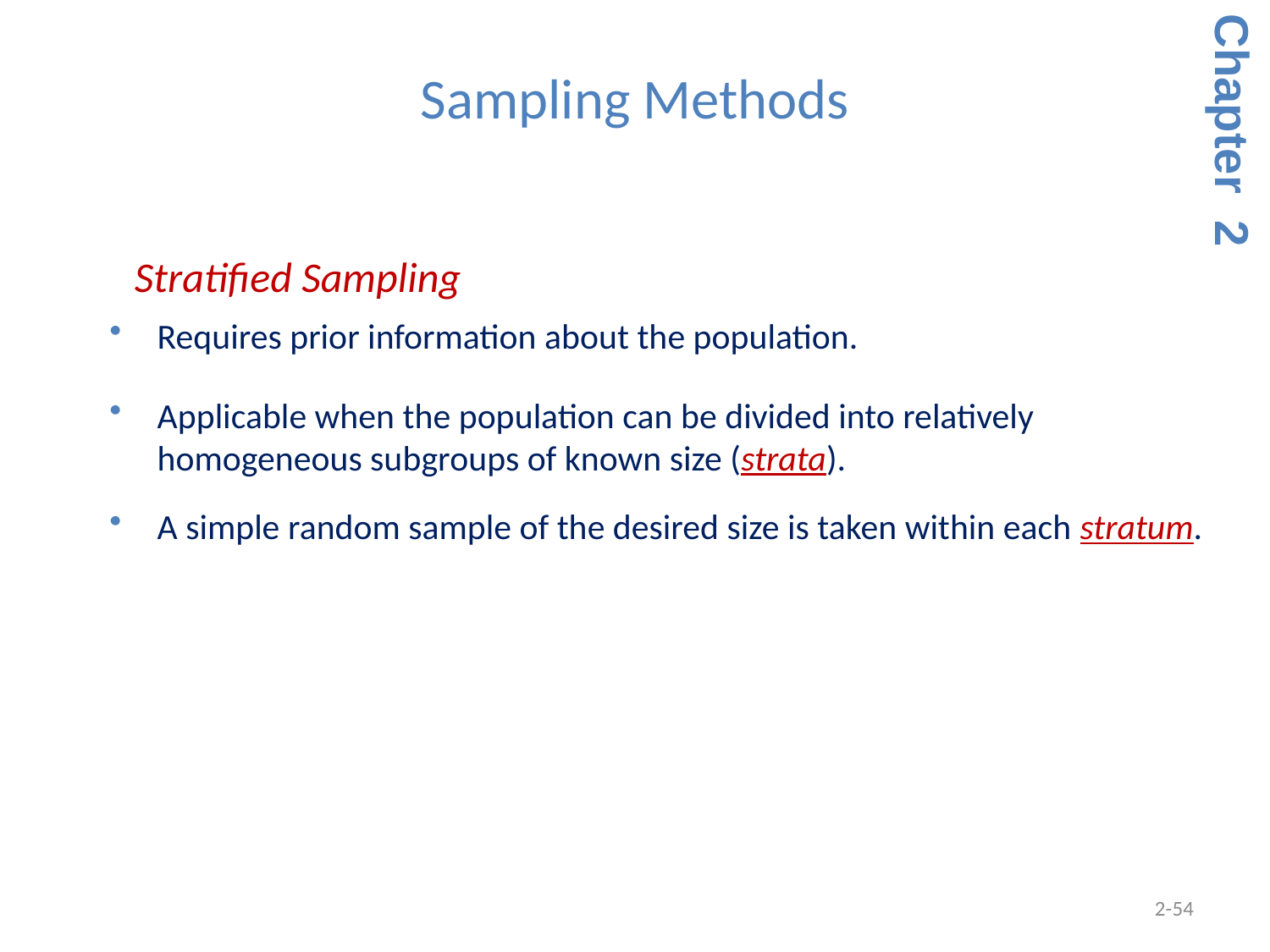

Sampling Methods
Chapter  2
 Stratified Sampling
Requires prior information about the population.
Applicable when the population can be divided into relatively homogeneous subgroups of known size (strata).
A simple random sample of the desired size is taken within each stratum.
2-54